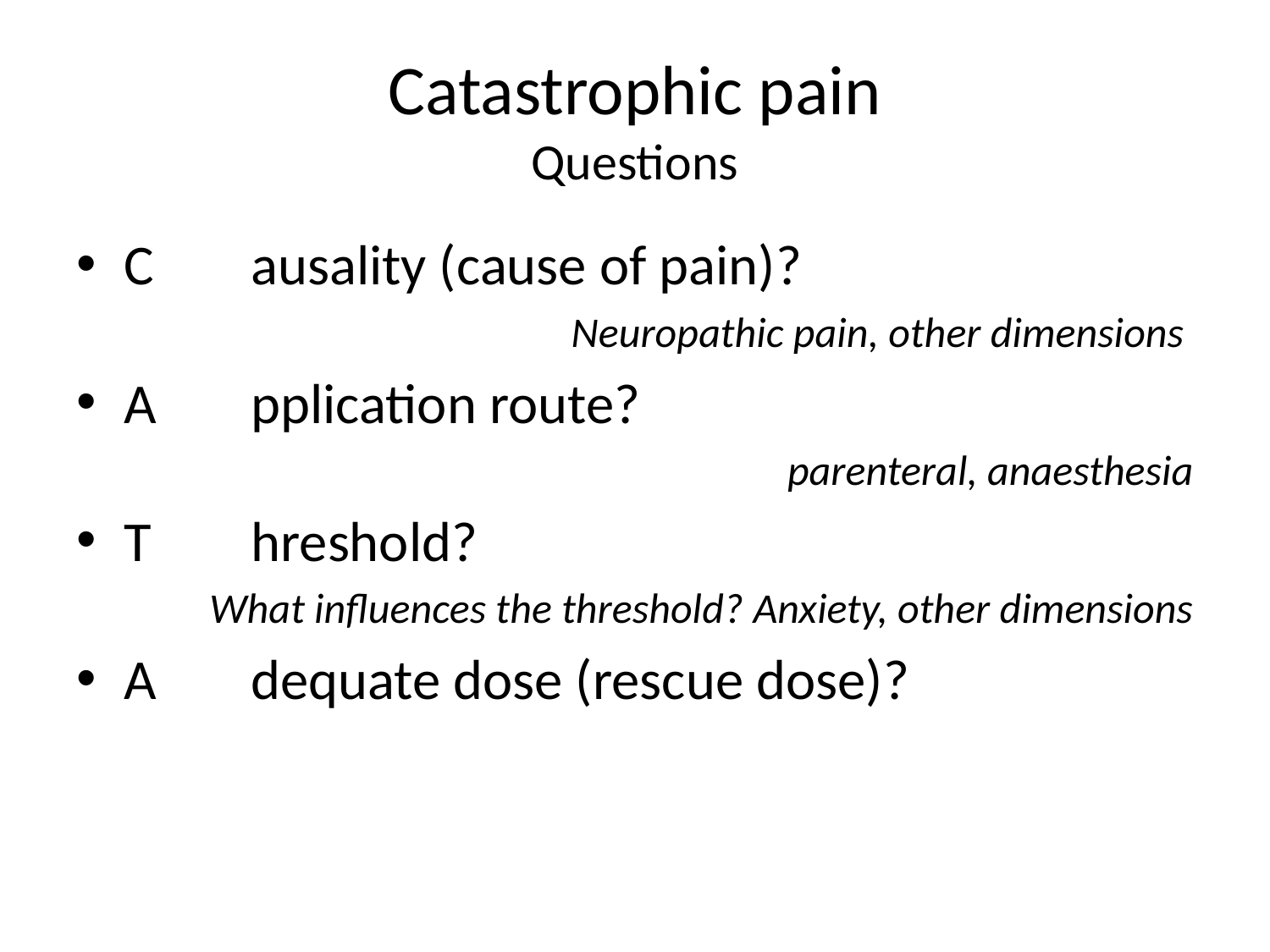

# Catastrophic pain Questions
C	ausality (cause of pain)?
Neuropathic pain, other dimensions
A	pplication route?
parenteral, anaesthesia
T	hreshold?
What influences the threshold? Anxiety, other dimensions
A	dequate dose (rescue dose)?